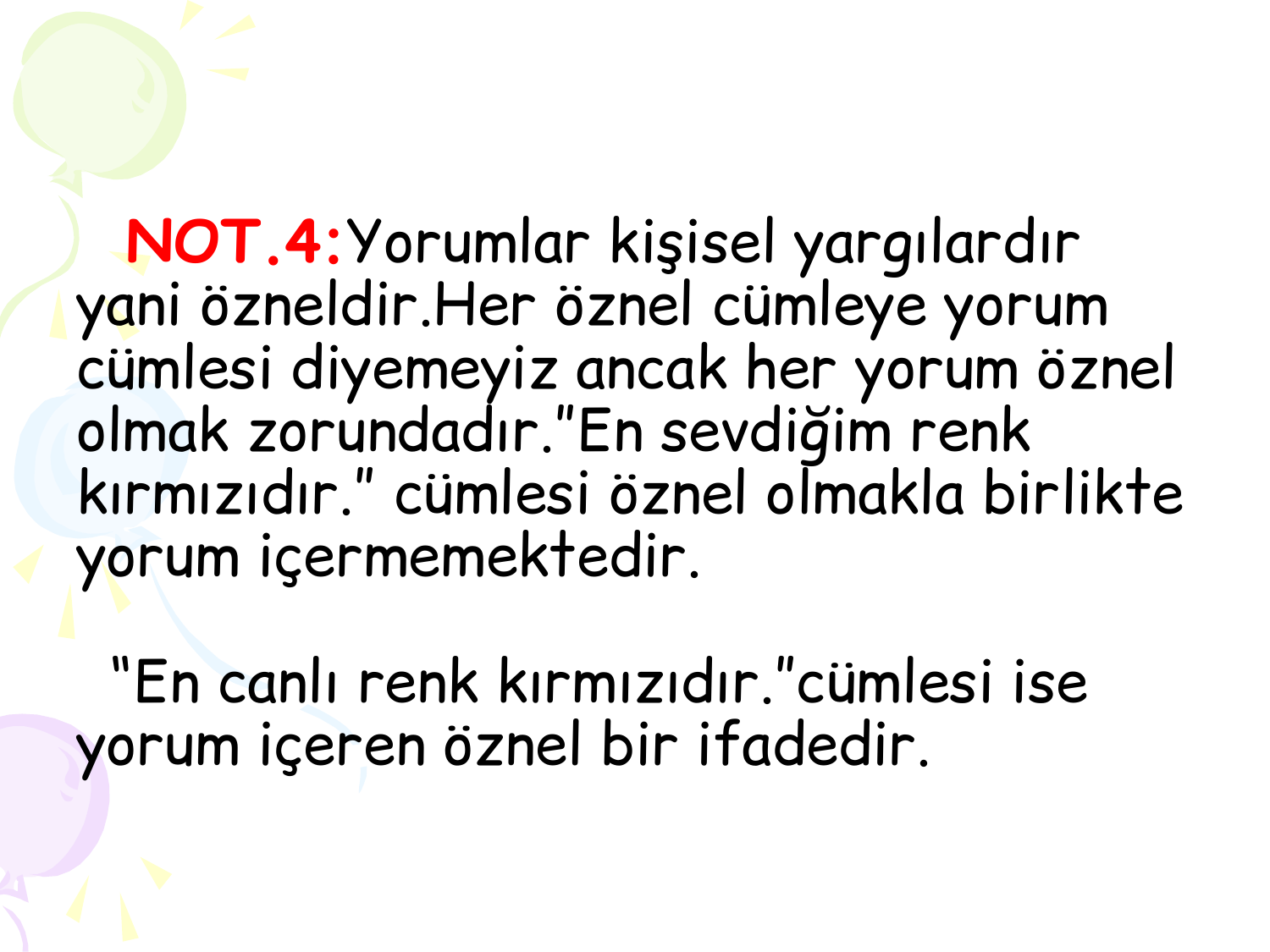

# NOT.4:Yorumlar kişisel yargılardır yani özneldir.Her öznel cümleye yorum cümlesi diyemeyiz ancak her yorum öznel olmak zorundadır.”En sevdiğim renk kırmızıdır.” cümlesi öznel olmakla birlikte yorum içermemektedir. “En canlı renk kırmızıdır.”cümlesi ise yorum içeren öznel bir ifadedir.